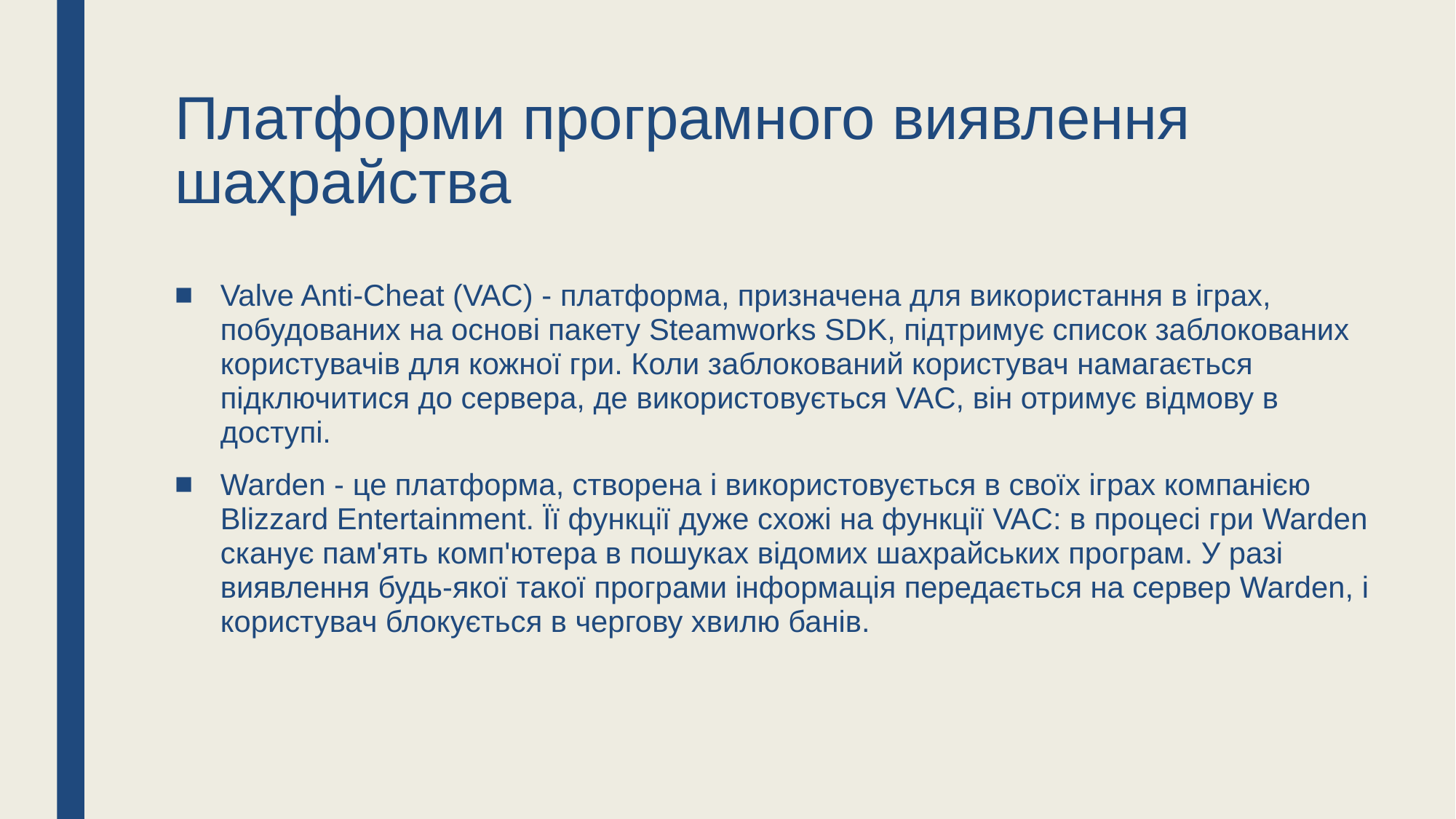

# Платформи програмного виявлення шахрайства
Valve Anti-Cheat (VAC) - платформа, призначена для використання в іграх, побудованих на основі пакету Steamworks SDK, підтримує список заблокованих користувачів для кожної гри. Коли заблокований користувач намагається підключитися до сервера, де використовується VAC, він отримує відмову в доступі.
Warden - це платформа, створена і використовується в своїх іграх компанією Blizzard Entertainment. Її функції дуже схожі на функції VAC: в процесі гри Warden сканує пам'ять комп'ютера в пошуках відомих шахрайських програм. У разі виявлення будь-якої такої програми інформація передається на сервер Warden, і користувач блокується в чергову хвилю банів.